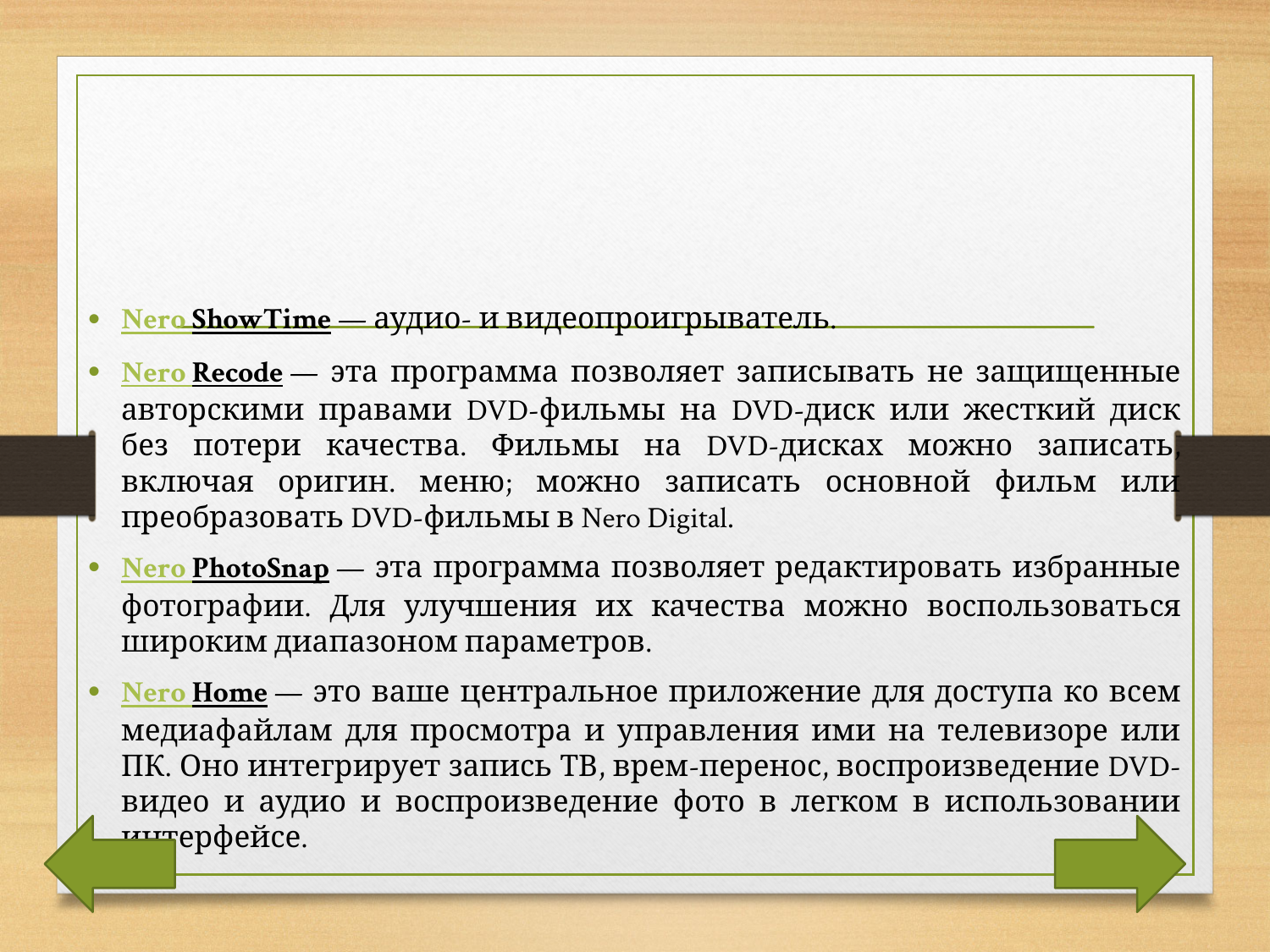

Nero ShowTime — аудио- и видеопроигрыватель.
Nero Recode — эта программа позволяет записывать не защищенные авторскими правами DVD-фильмы на DVD-диск или жесткий диск без потери качества. Фильмы на DVD-дисках можно записать, включая оригин. меню; можно записать основной фильм или преобразовать DVD-фильмы в Nero Digital.
Nero PhotoSnap — эта программа позволяет редактировать избранные фотографии. Для улучшения их качества можно воспользоваться широким диапазоном параметров.
Nero Home — это ваше центральное приложение для доступа ко всем медиафайлам для просмотра и управления ими на телевизоре или ПК. Оно интегрирует запись ТВ, врем-перенос, воспроизведение DVD-видео и аудио и воспроизведение фото в легком в использовании интерфейсе.